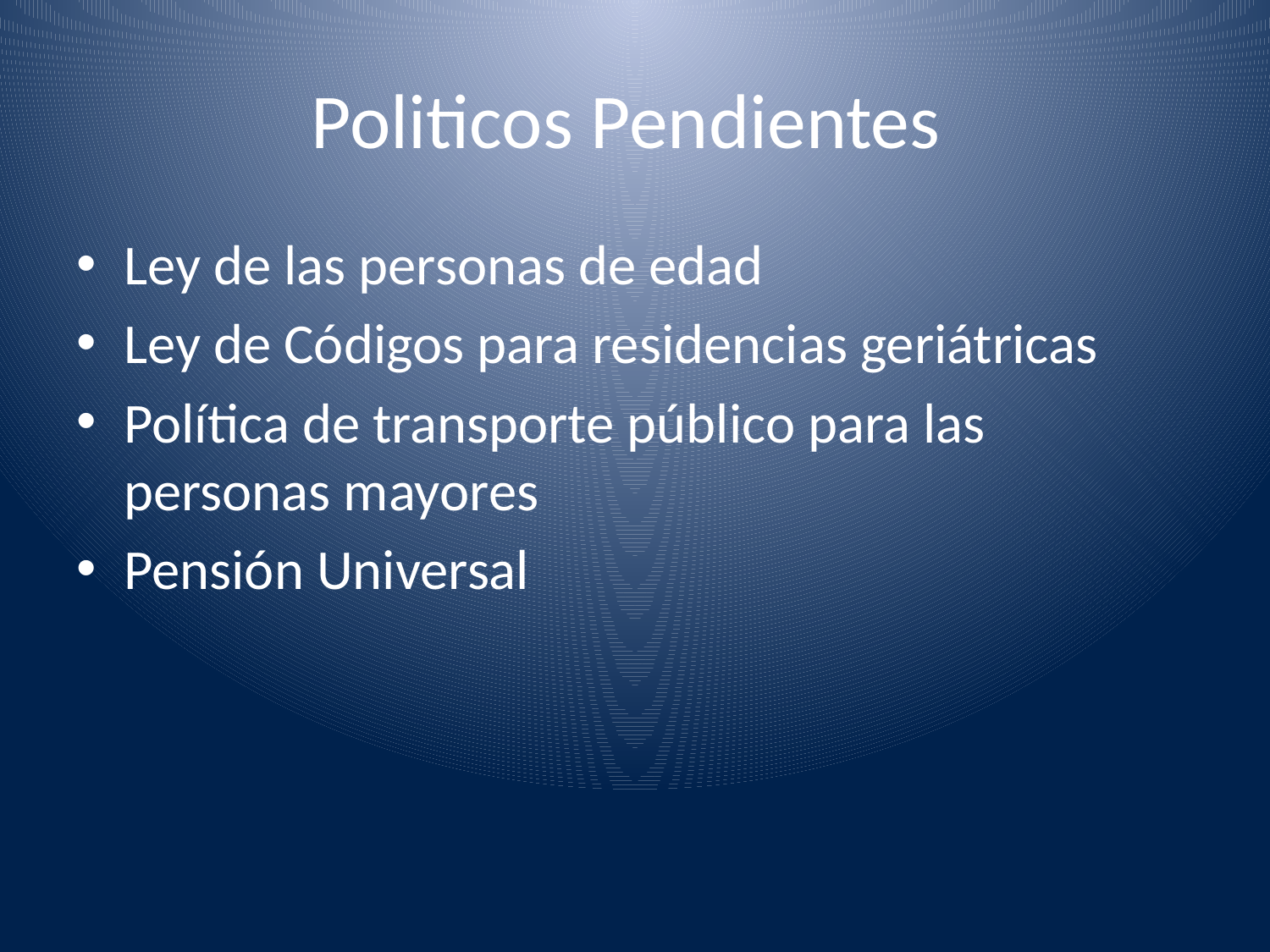

# Politicos Pendientes
Ley de las personas de edad
Ley de Códigos para residencias geriátricas
Política de transporte público para las personas mayores
Pensión Universal